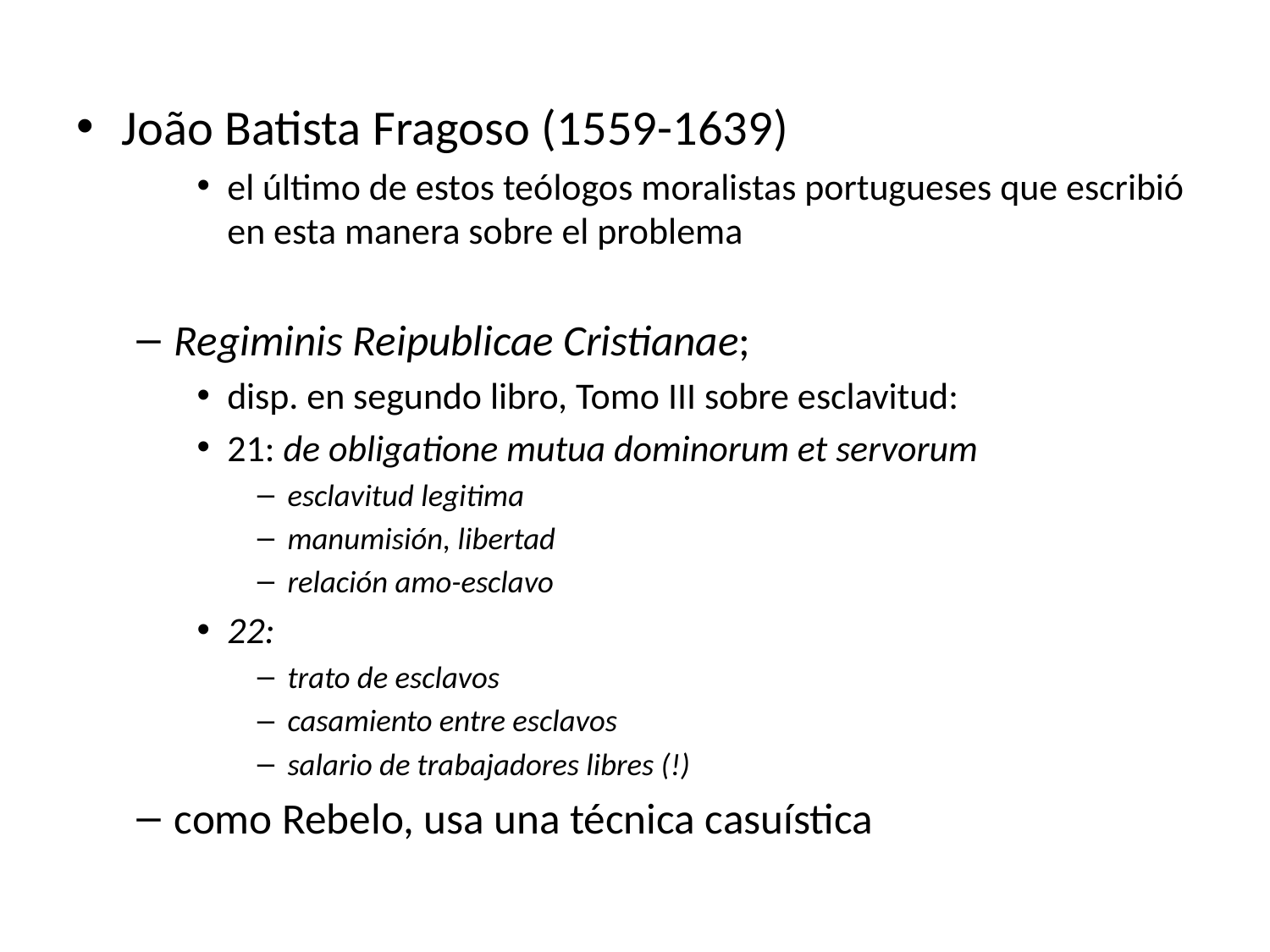

João Batista Fragoso (1559-1639)
el último de estos teólogos moralistas portugueses que escribió en esta manera sobre el problema

Regiminis Reipublicae Cristianae;
disp. en segundo libro, Tomo III sobre esclavitud:
21: de obligatione mutua dominorum et servorum
esclavitud legitima
manumisión, libertad
relación amo-esclavo
22:
trato de esclavos
casamiento entre esclavos
salario de trabajadores libres (!)
como Rebelo, usa una técnica casuística